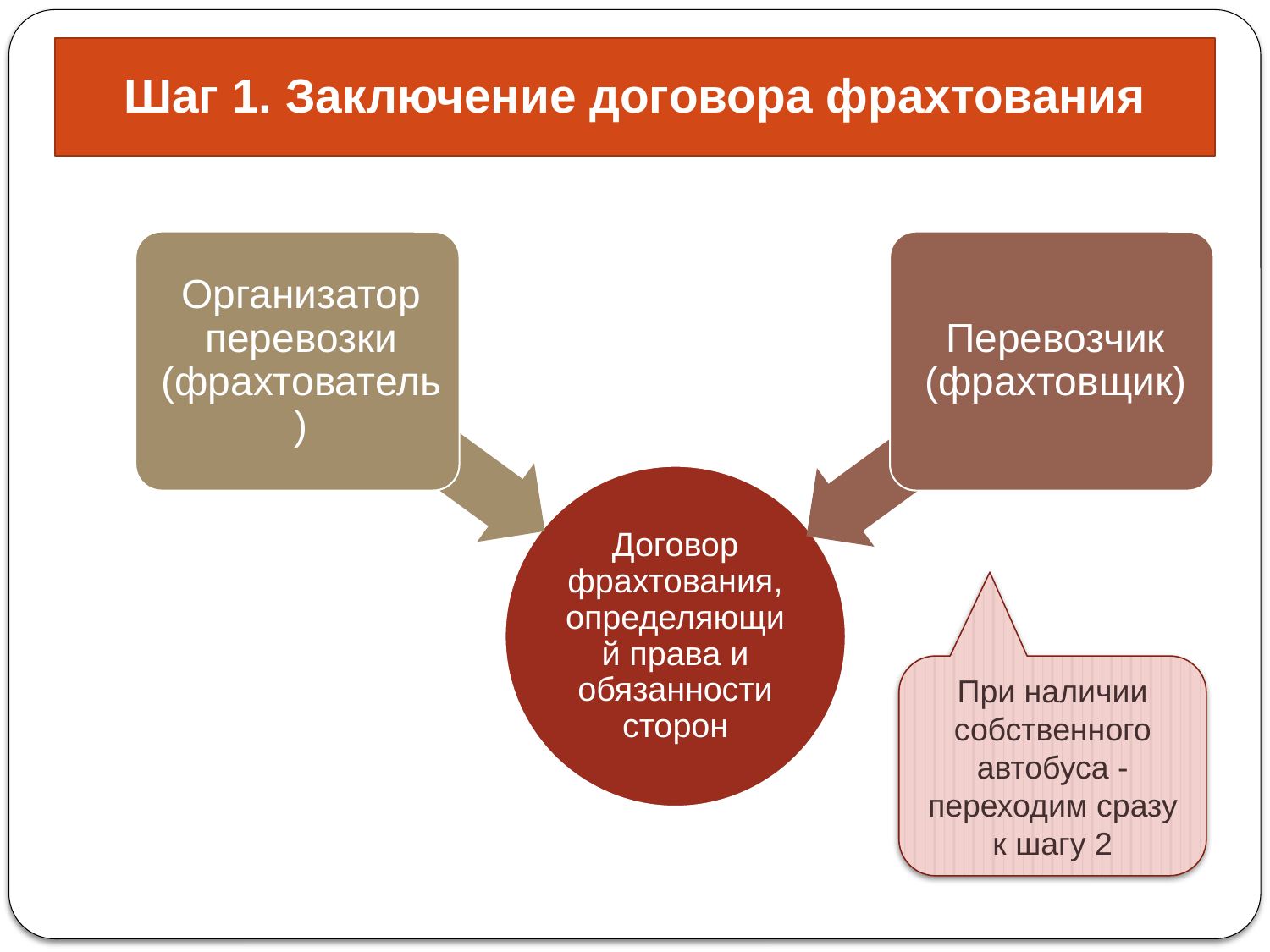

# Шаг 1. Заключение договора фрахтования
Договор фрахтования, определяющий права и обязанности сторон
Организатор перевозки (фрахтователь)
Перевозчик (фрахтовщик)
При наличии собственного автобуса - переходим сразу к шагу 2